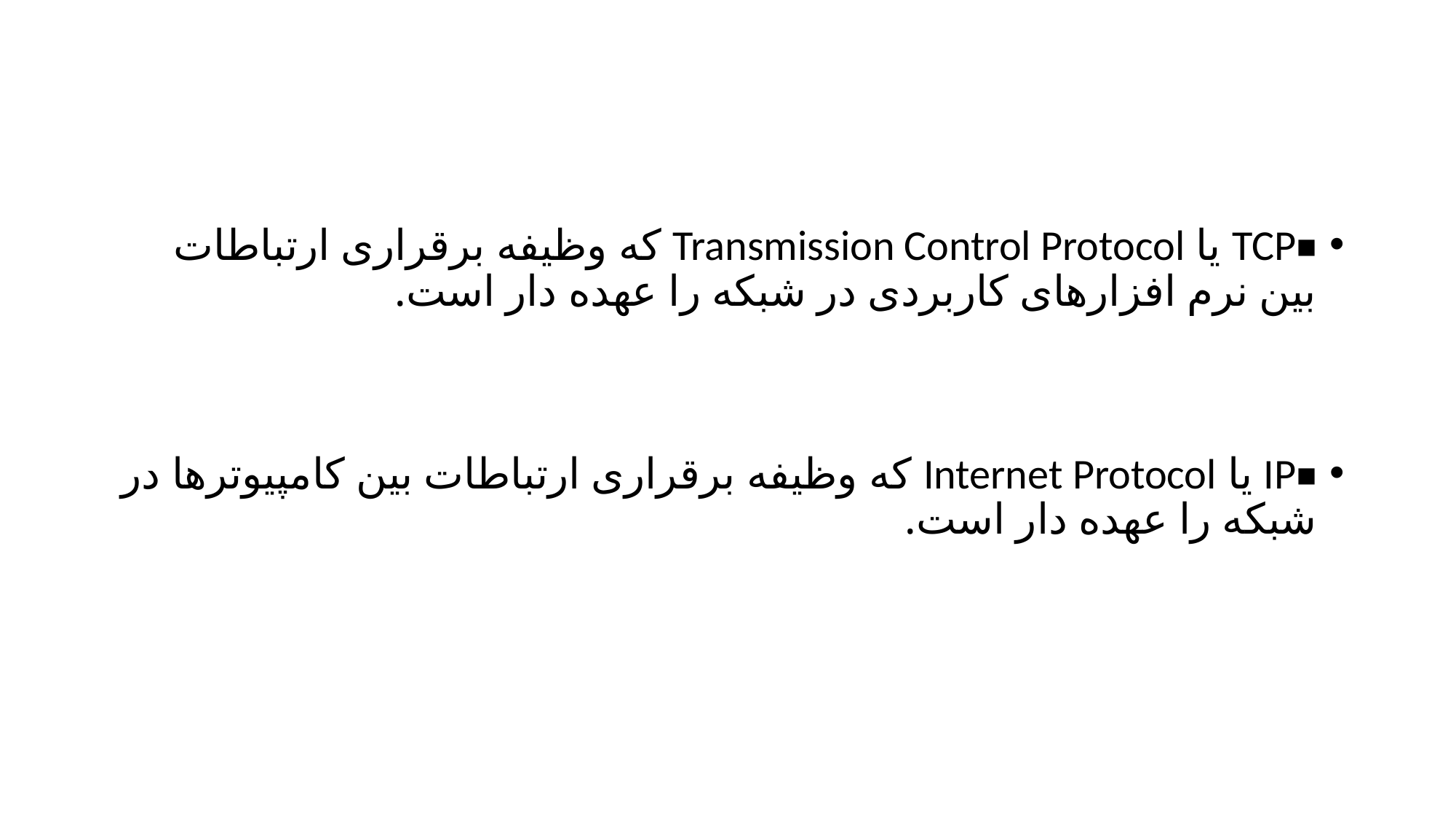

#
◾TCP یا Transmission Control Protocol که وظیفه برقراری ارتباطات بین نرم افزارهای کاربردی در شبکه را عهده دار است.

◾IP یا Internet Protocol که وظیفه برقراری ارتباطات بین کامپیوترها در شبکه را عهده دار است.